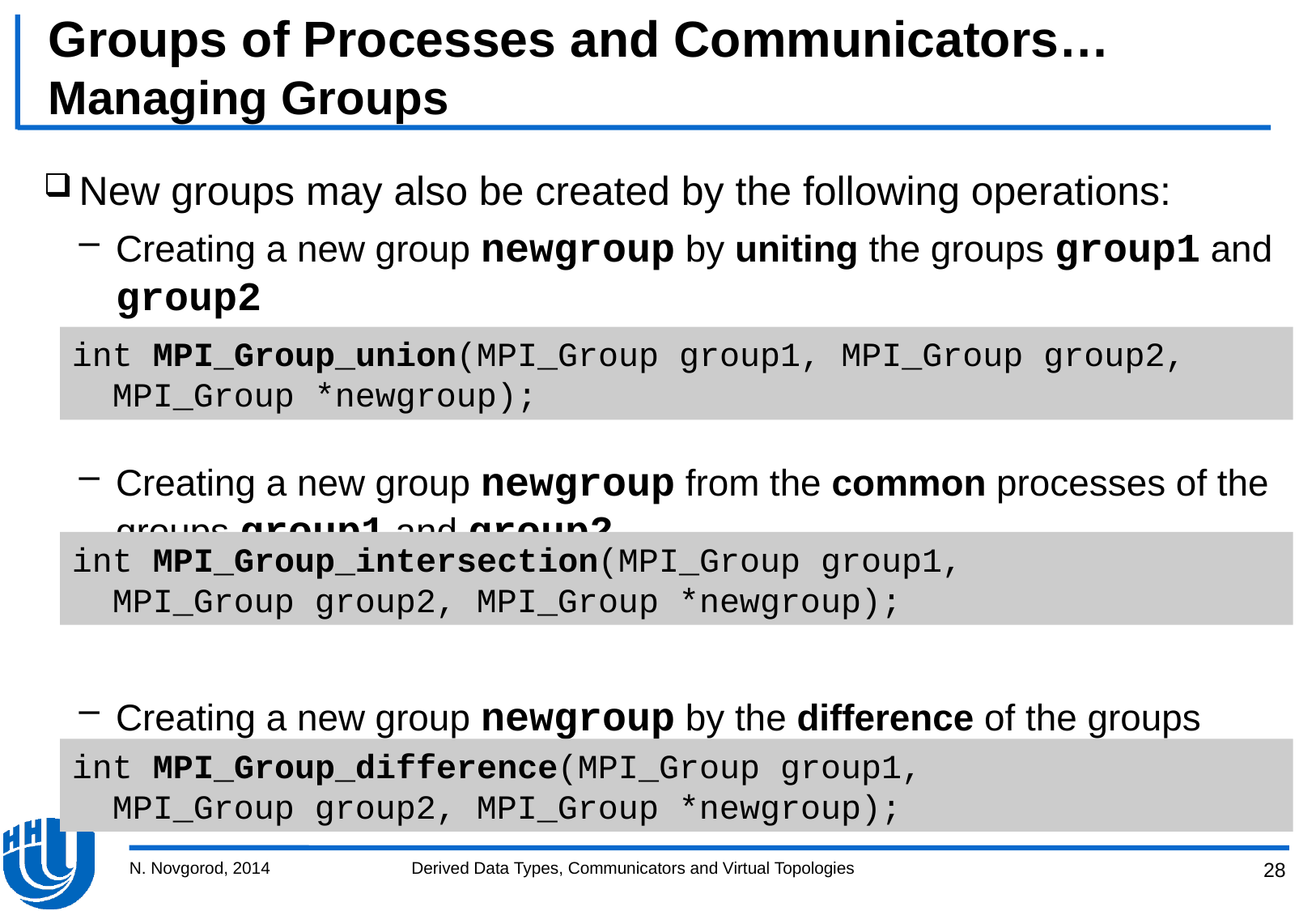

# Groups of Processes and Communicators… Managing Groups
New groups may also be created by the following operations:
Creating a new group newgroup by uniting the groups group1 and group2

Creating a new group newgroup from the common processes of the groups group1 and group2

Creating a new group newgroup by the difference of the groups group1 and group2
int MPI_Group_union(MPI_Group group1, MPI_Group group2,
  MPI_Group *newgroup);
int MPI_Group_intersection(MPI_Group group1,
  MPI_Group group2, MPI_Group *newgroup);
int MPI_Group_difference(MPI_Group group1,
  MPI_Group group2, MPI_Group *newgroup);
N. Novgorod, 2014
Derived Data Types, Communicators and Virtual Topologies
28